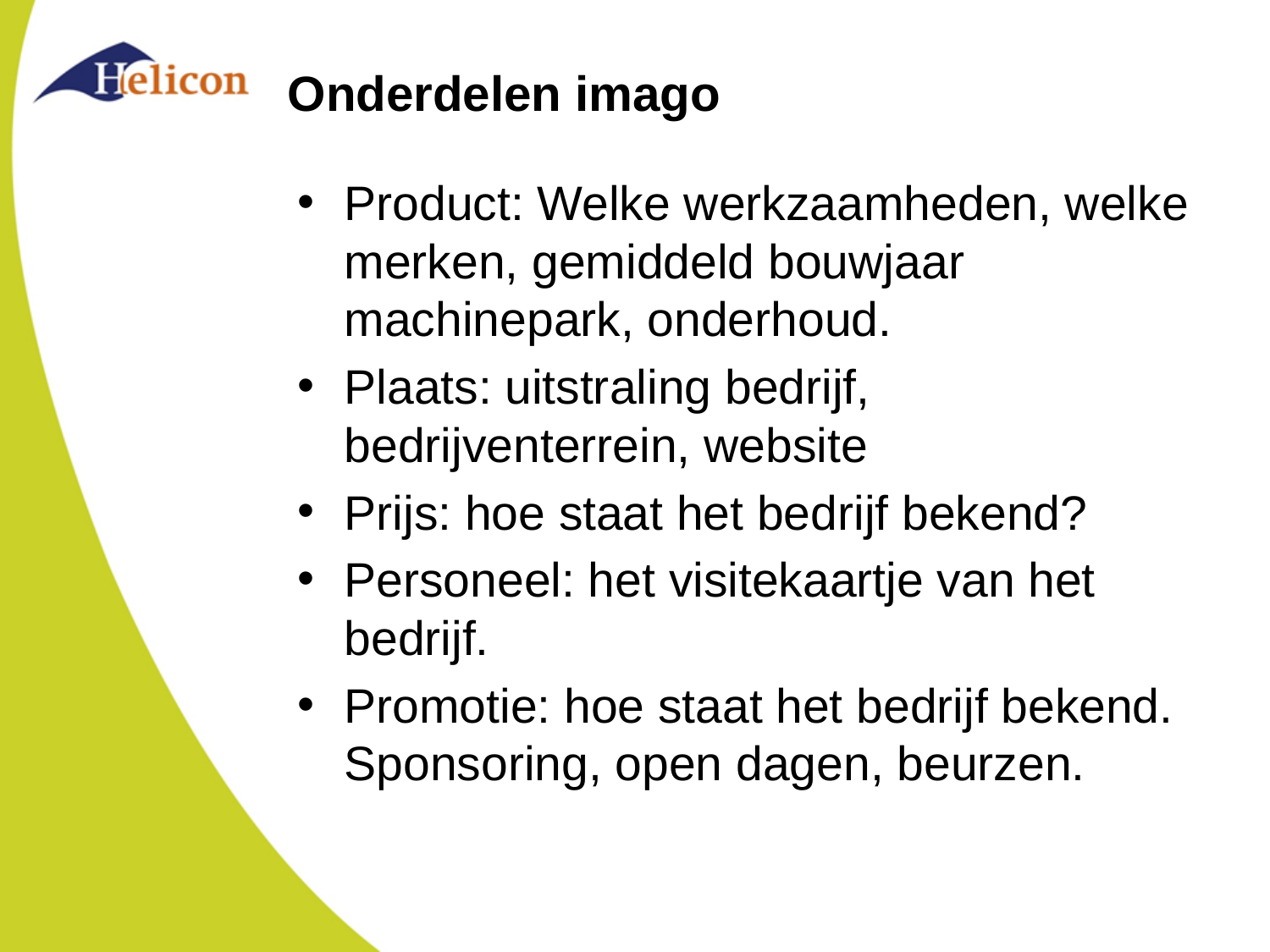

# Onderdelen imago
Product: Welke werkzaamheden, welke merken, gemiddeld bouwjaar machinepark, onderhoud.
Plaats: uitstraling bedrijf, bedrijventerrein, website
Prijs: hoe staat het bedrijf bekend?
Personeel: het visitekaartje van het bedrijf.
Promotie: hoe staat het bedrijf bekend. Sponsoring, open dagen, beurzen.